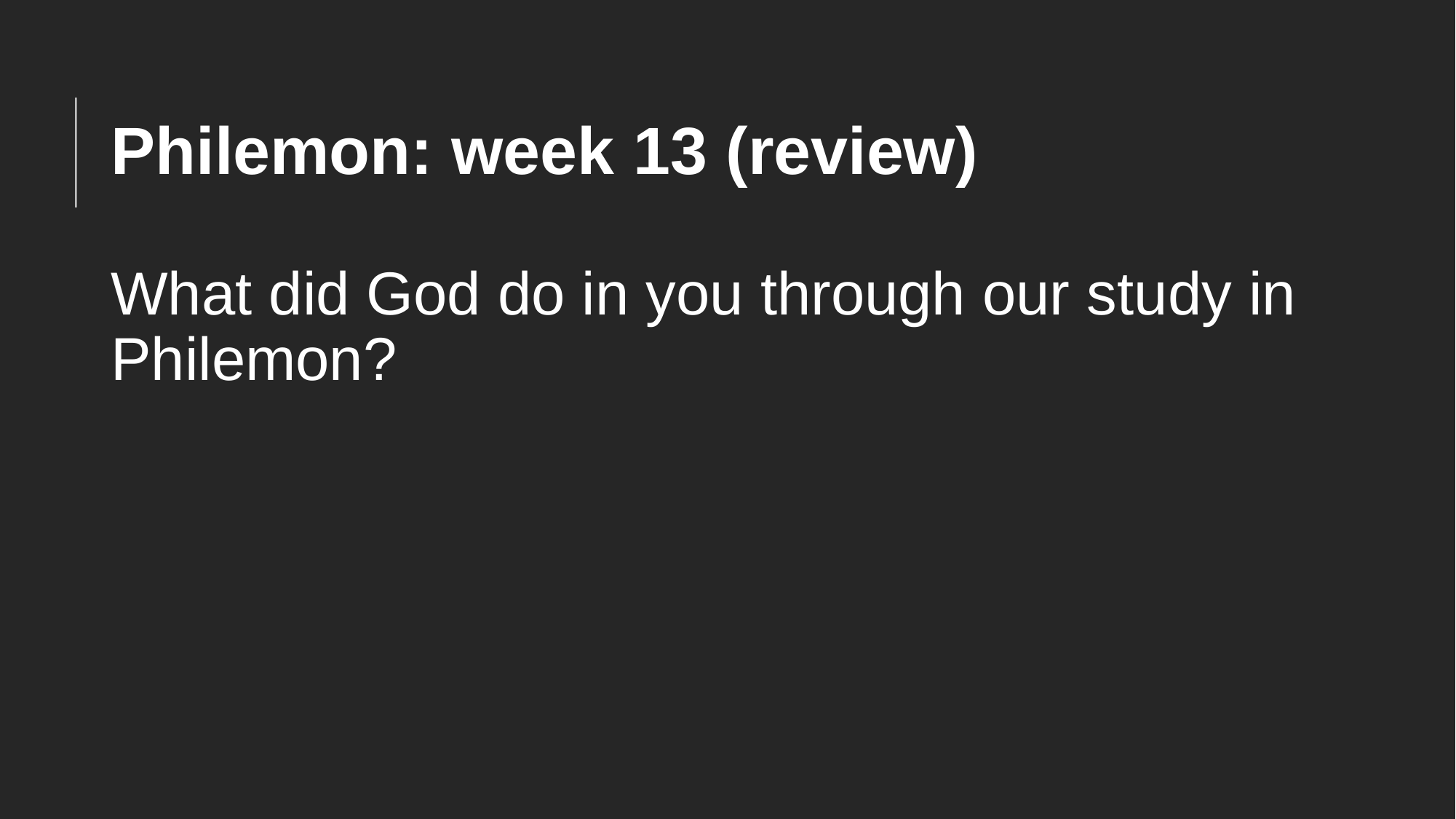

# Philemon: week 13 (review)
What did God do in you through our study in Philemon?